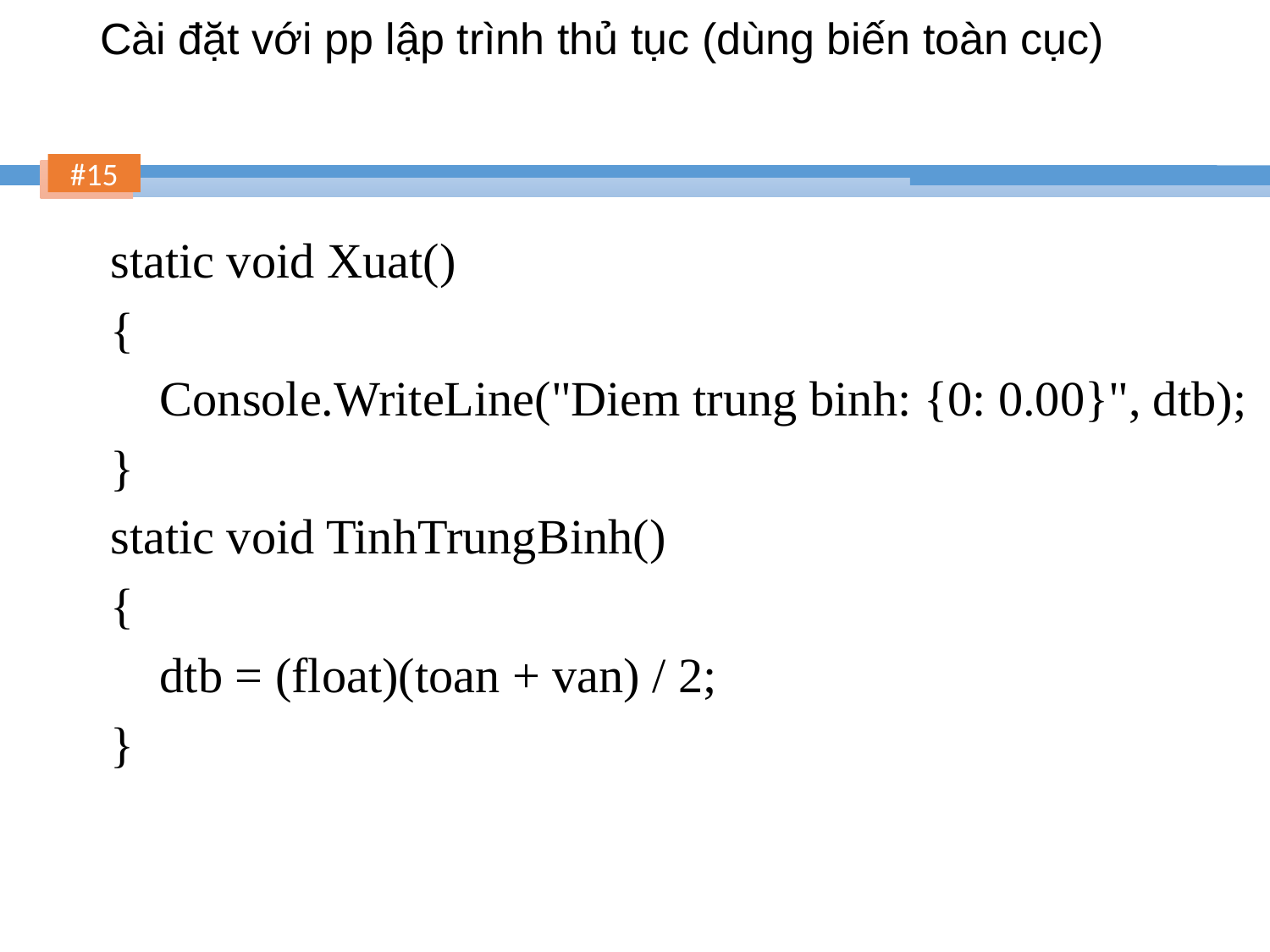

# Cài đặt với pp lập trình thủ tục (dùng biến toàn cục)
        static void Xuat()
        {
            Console.WriteLine("Diem trung binh: {0: 0.00}", dtb);
        }
        static void TinhTrungBinh()
        {
            dtb = (float)(toan + van) / 2;
        }
15